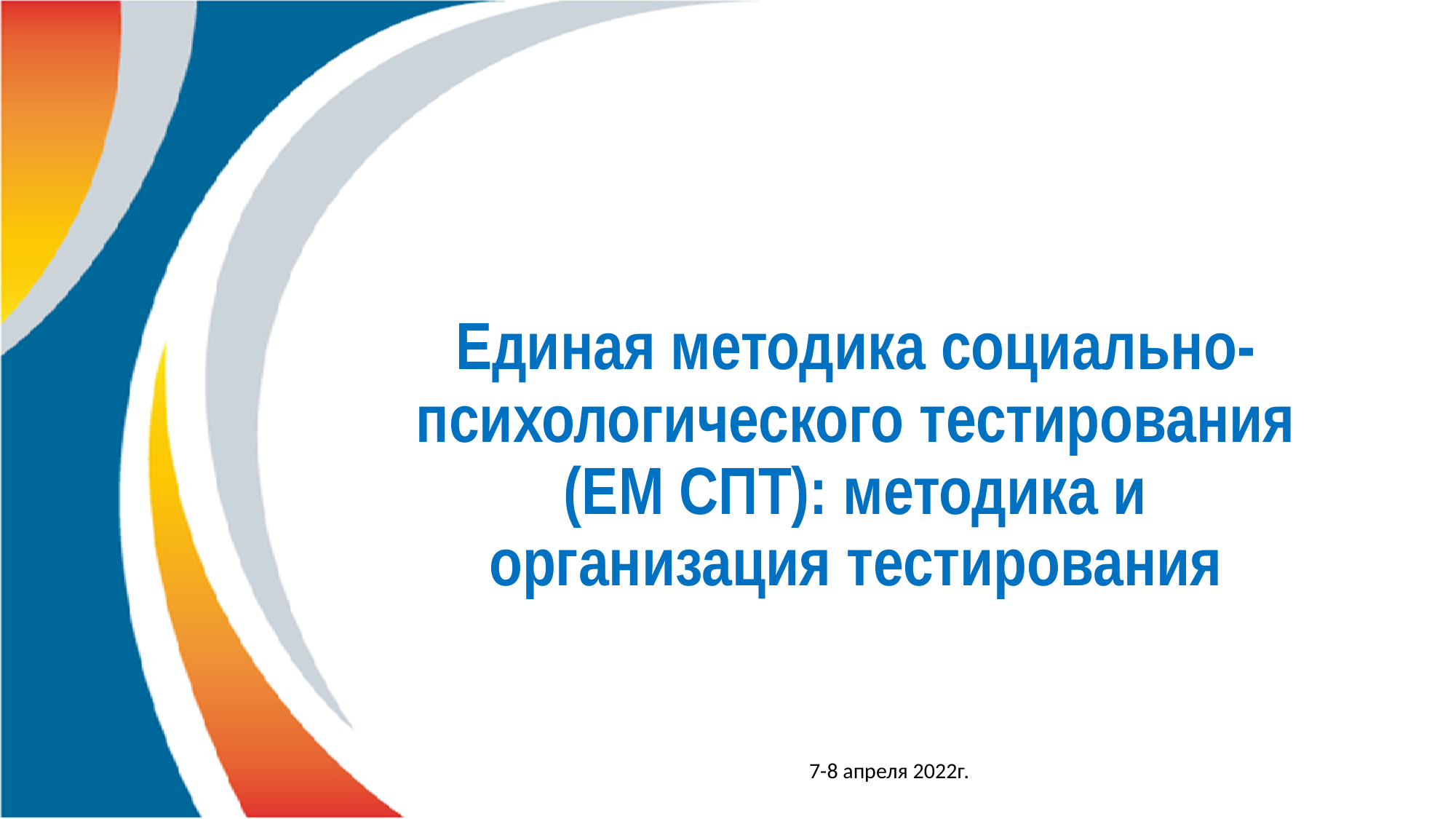

# Единая методика социально-психологического тестирования (ЕМ СПТ): методика и организация тестирования
7-8 апреля 2022г.